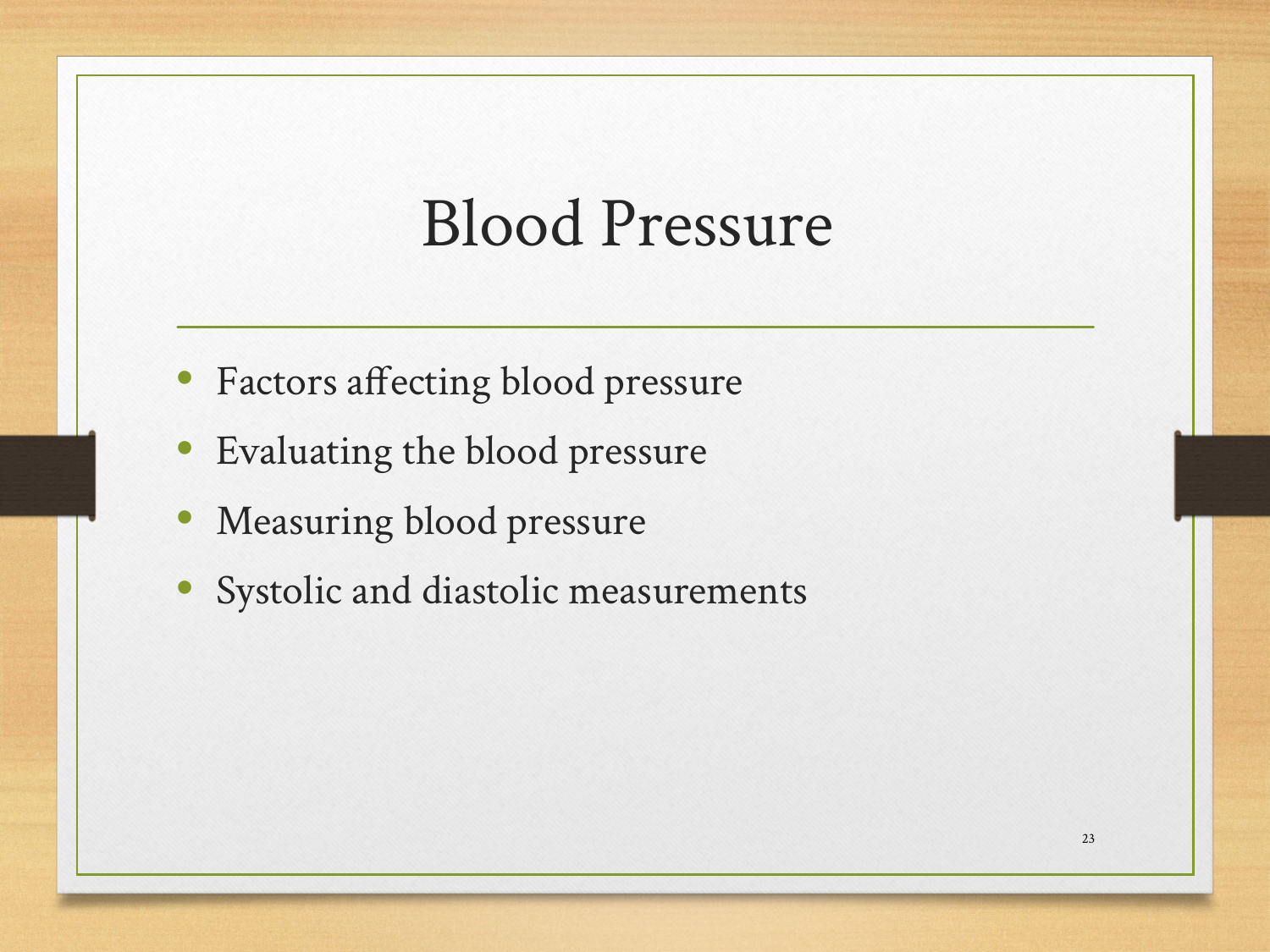

# Blood Pressure
Factors affecting blood pressure
Evaluating the blood pressure
Measuring blood pressure
Systolic and diastolic measurements
 23